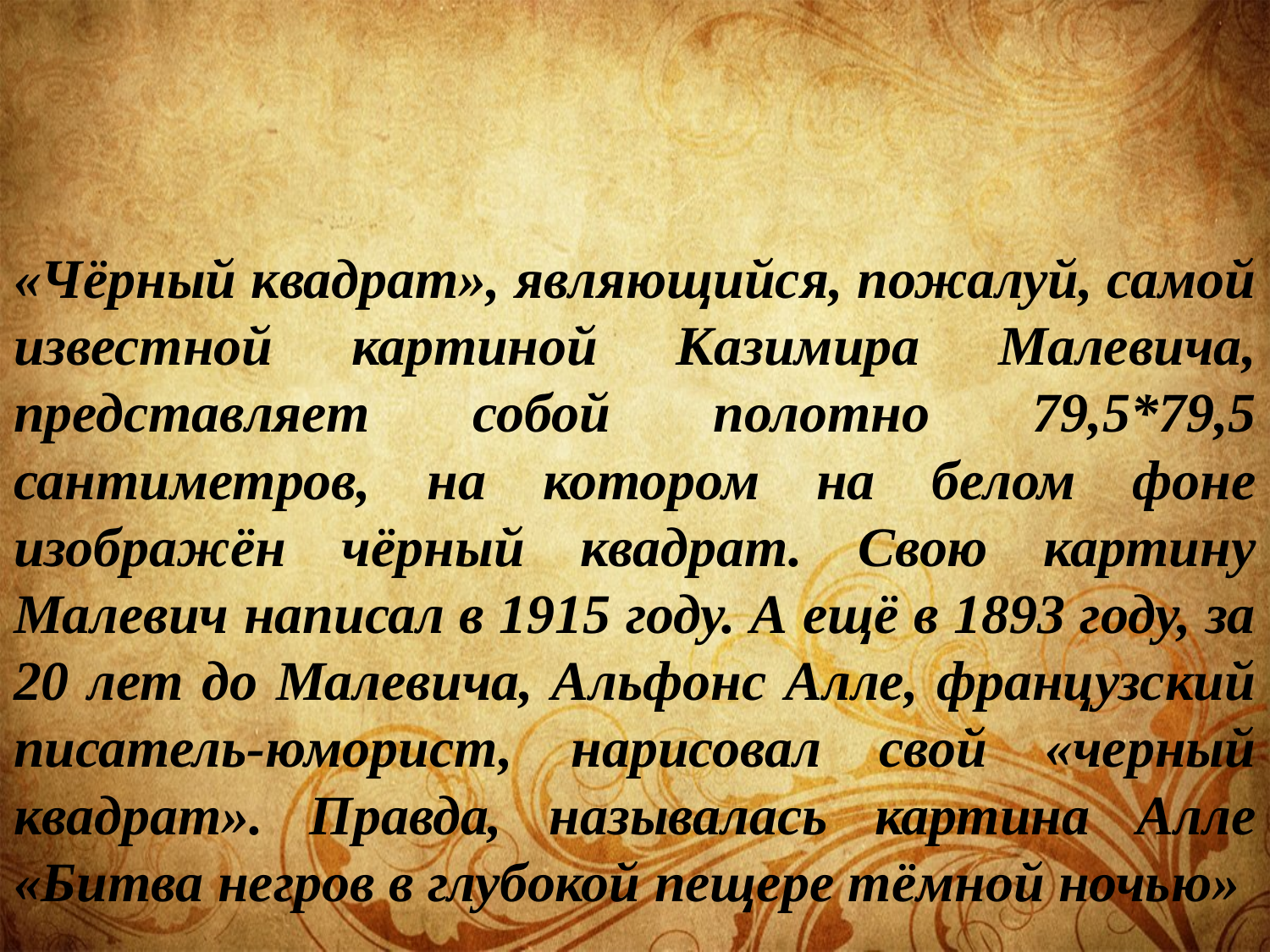

«Чёрный квадрат», являющийся, пожалуй, самой известной картиной Казимира Малевича, представляет собой полотно 79,5*79,5 сантиметров, на котором на белом фоне изображён чёрный квадрат. Свою картину Малевич написал в 1915 году. А ещё в 1893 году, за 20 лет до Малевича, Альфонс Алле, французский писатель-юморист, нарисовал свой «черный квадрат». Правда, называлась картина Алле «Битва негров в глубокой пещере тёмной ночью»